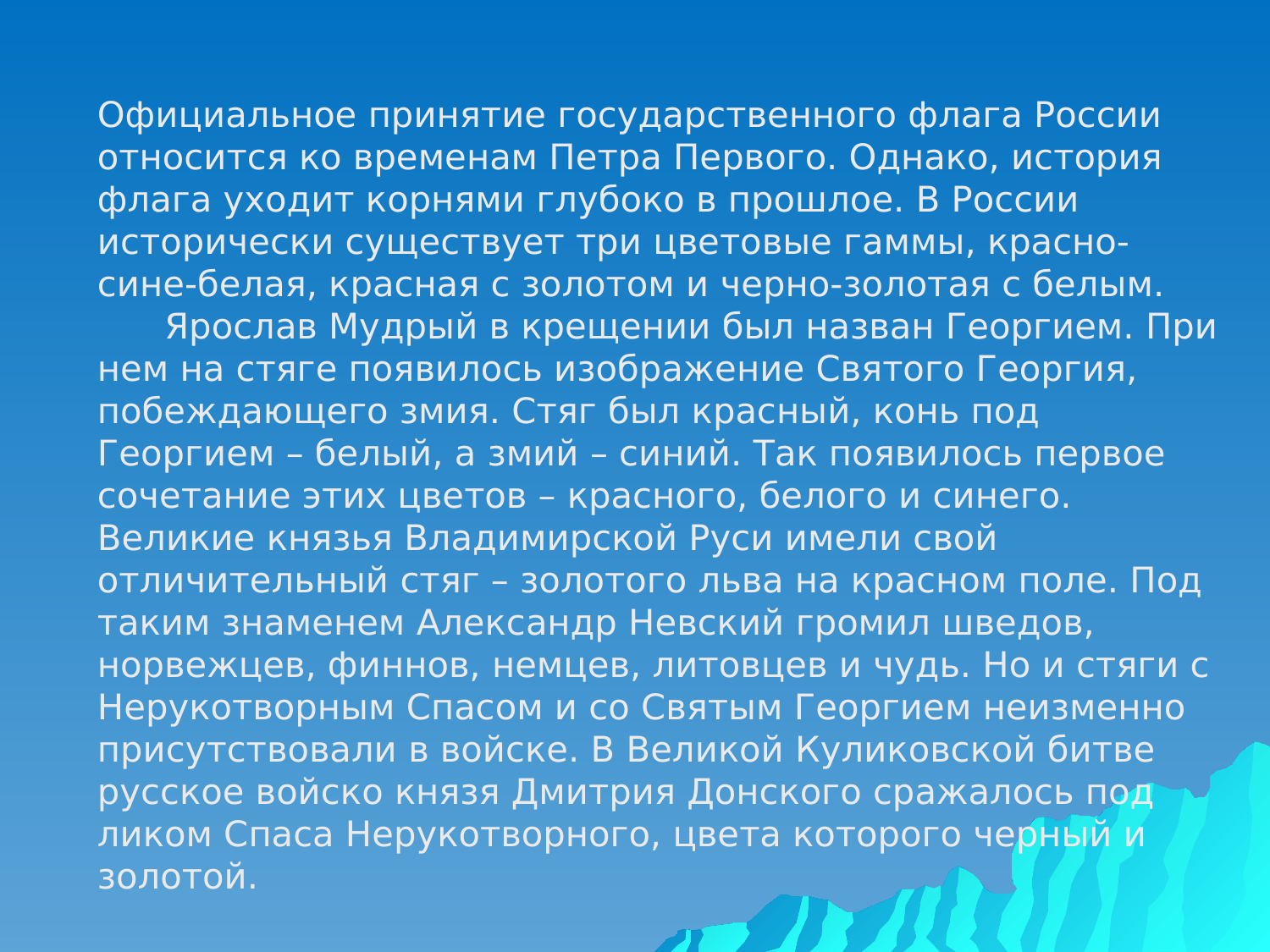

Официальное принятие государственного флага России относится ко временам Петра Первого. Однако, история флага уходит корнями глубоко в прошлое. В России исторически существует три цветовые гаммы, красно-сине-белая, красная с золотом и черно-золотая с белым.
      Ярослав Мудрый в крещении был назван Георгием. При нем на стяге появилось изображение Святого Георгия, побеждающего змия. Стяг был красный, конь под Георгием – белый, а змий – синий. Так появилось первое сочетание этих цветов – красного, белого и синего. Великие князья Владимирской Руси имели свой отличительный стяг – золотого льва на красном поле. Под таким знаменем Александр Невский громил шведов, норвежцев, финнов, немцев, литовцев и чудь. Но и стяги с Нерукотворным Спасом и со Святым Георгием неизменно присутствовали в войске. В Великой Куликовской битве русское войско князя Дмитрия Донского сражалось под ликом Спаса Нерукотворного, цвета которого черный и золотой.